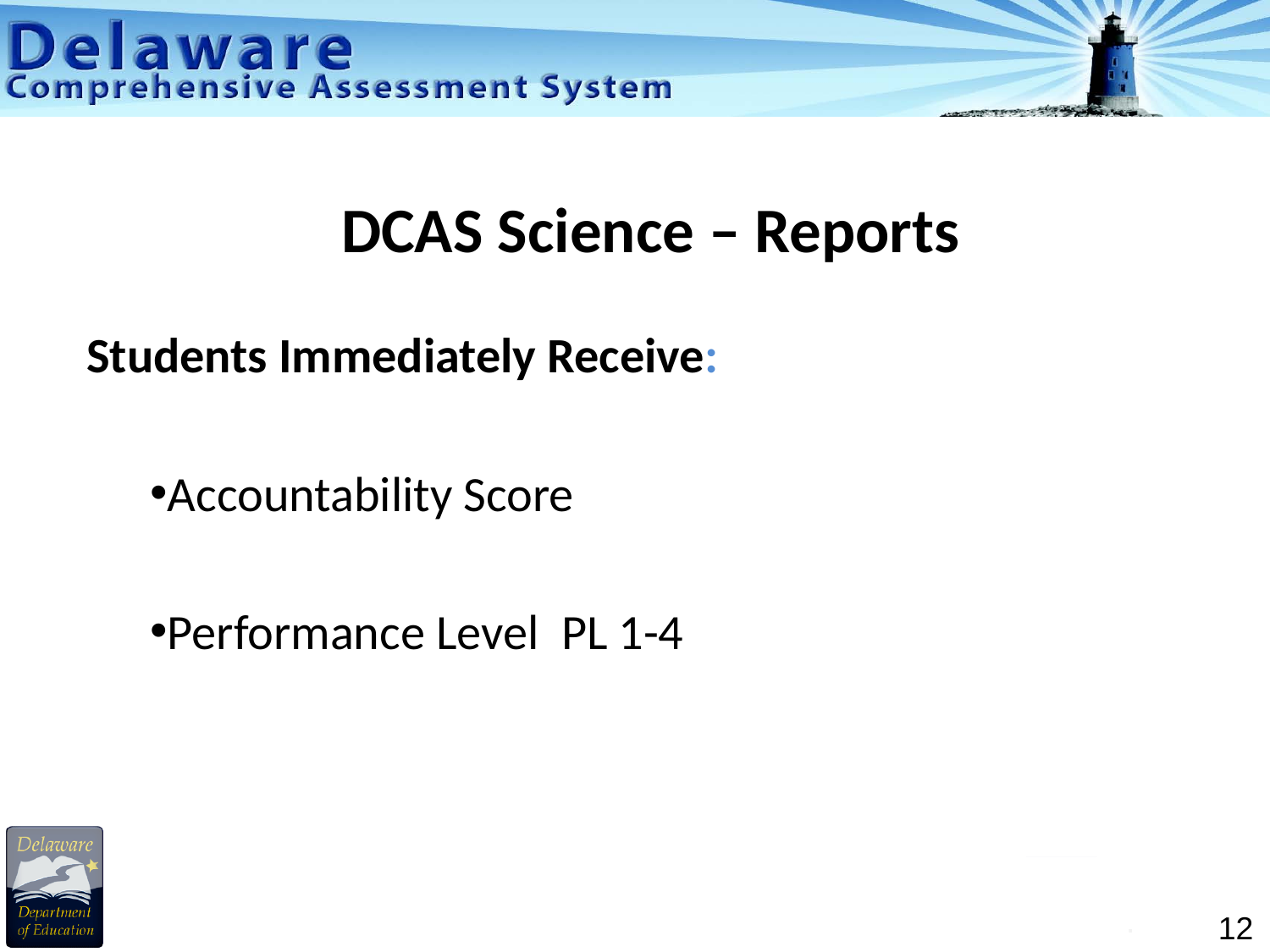

# DCAS Science – Reports
Students Immediately Receive:

Accountability Score

Performance Level  PL 1-4
                               .